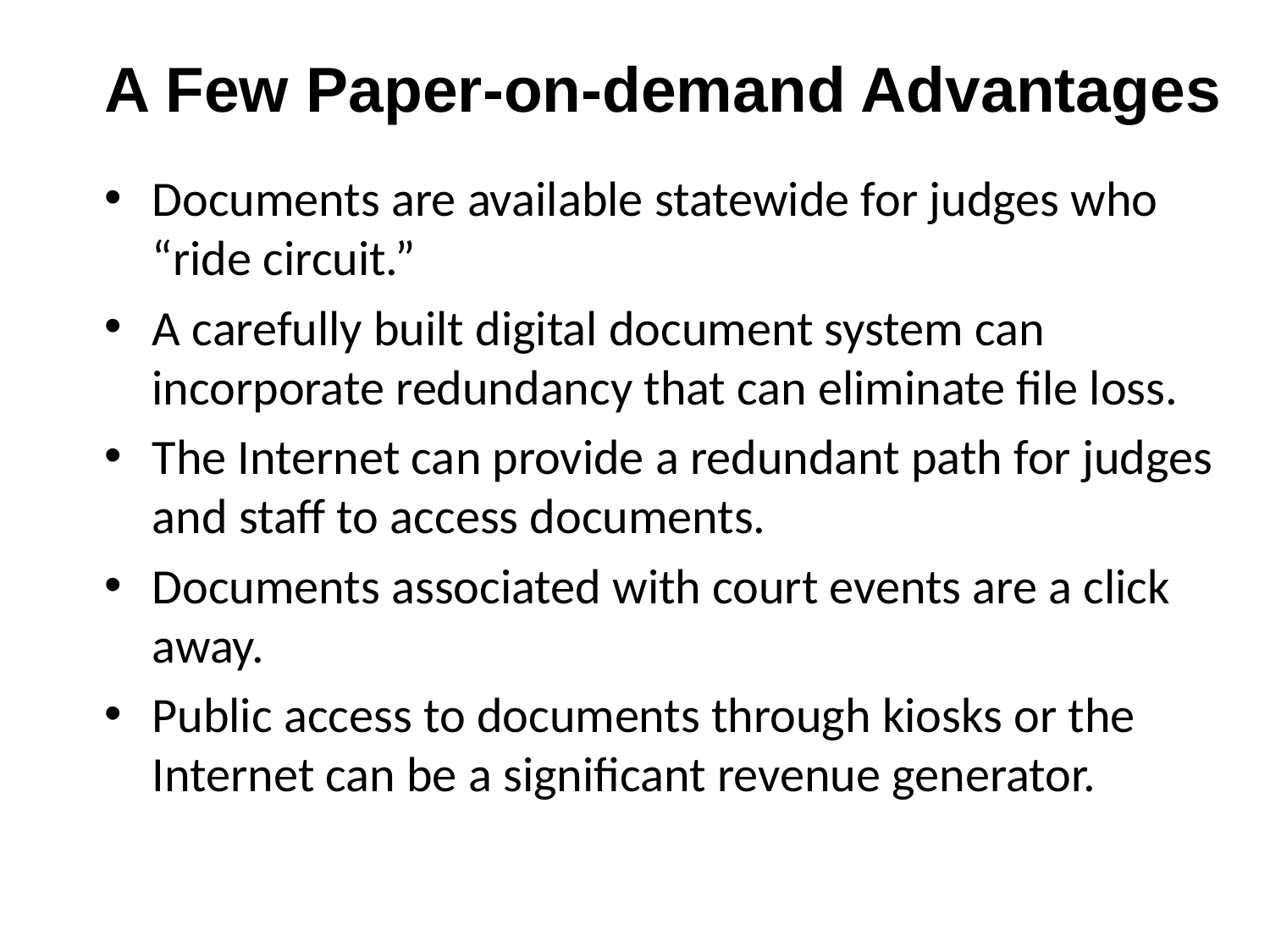

Sustainability
A Few Paper-on-demand Advantages
Documents are available statewide for judges who “ride circuit.”
A carefully built digital document system can incorporate redundancy that can eliminate file loss.
The Internet can provide a redundant path for judges and staff to access documents.
Documents associated with court events are a click away.
Public access to documents through kiosks or the Internet can be a significant revenue generator.